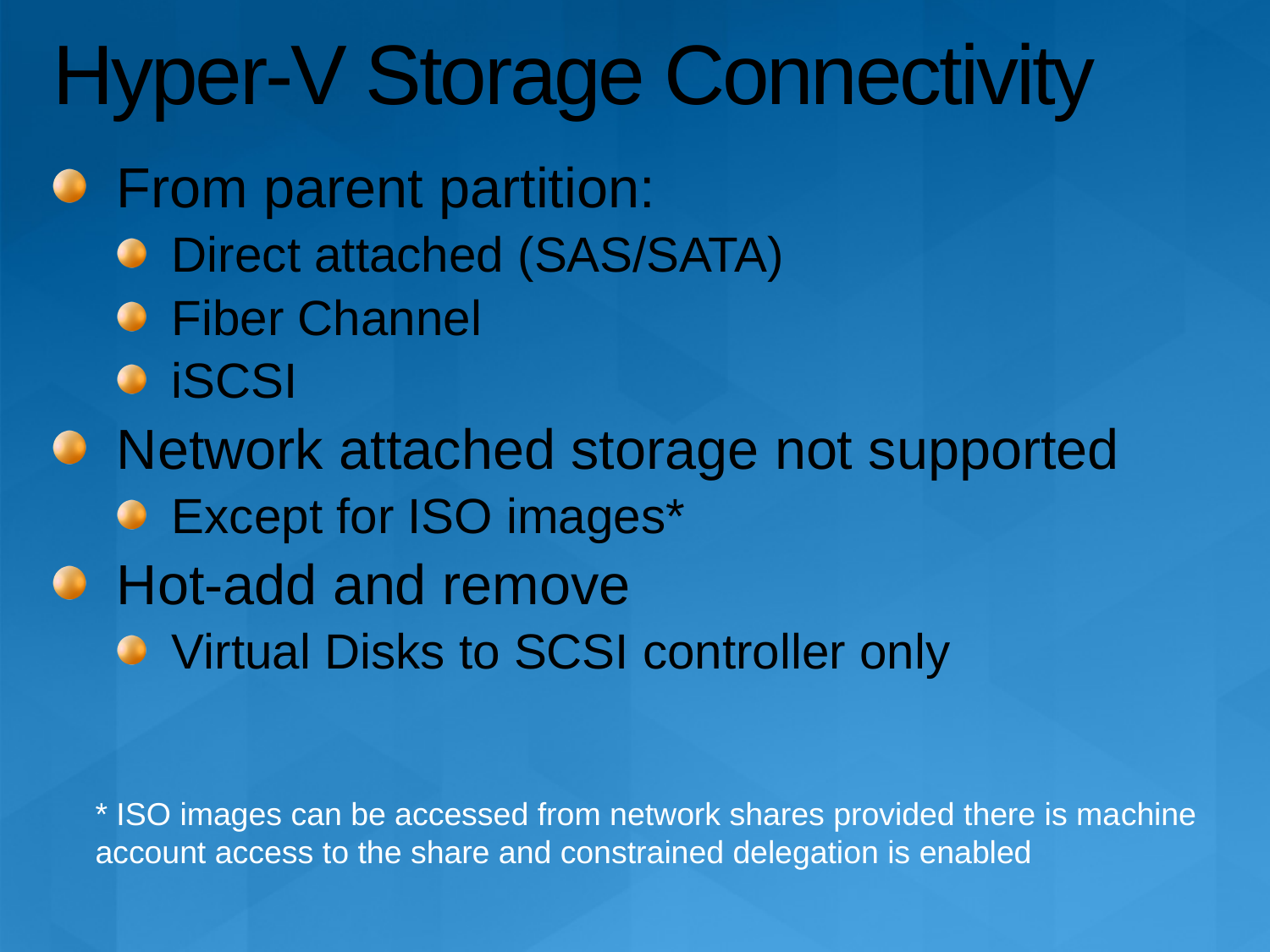

# Hyper-V Storage Connectivity
From parent partition:
Direct attached (SAS/SATA)
Fiber Channel
iSCSI
Network attached storage not supported
Except for ISO images*
Hot-add and remove
Virtual Disks to SCSI controller only
* ISO images can be accessed from network shares provided there is machine account access to the share and constrained delegation is enabled